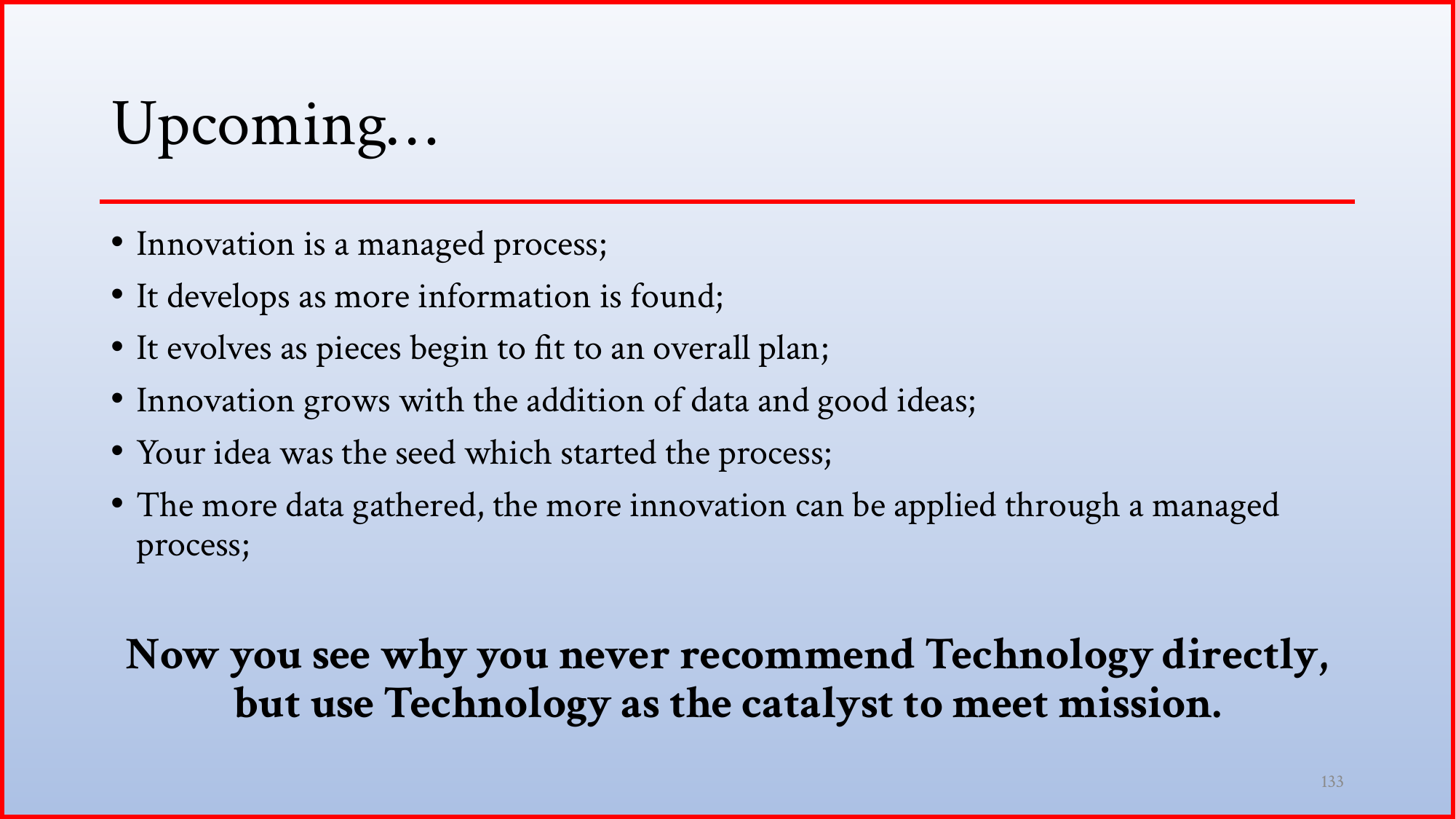

# Upcoming…
Innovation is a managed process;
It develops as more information is found;
It evolves as pieces begin to fit to an overall plan;
Innovation grows with the addition of data and good ideas;
Your idea was the seed which started the process;
The more data gathered, the more innovation can be applied through a managed process;

Now you see why you never recommend Technology directly, but use Technology as the catalyst to meet mission.
133